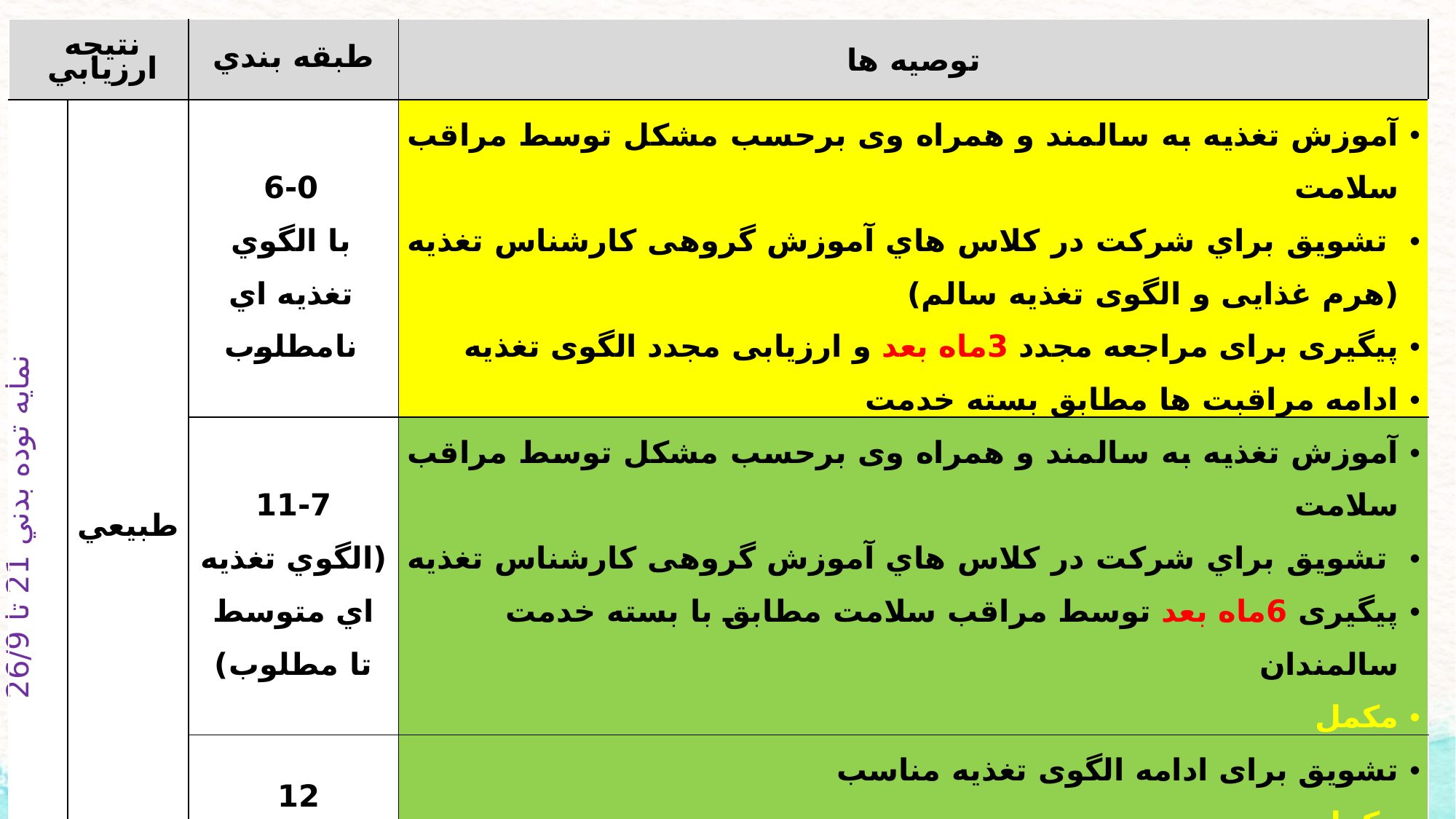

| نتيجه ارزيابي |  | طبقه بندي | توصيه ها |
| --- | --- | --- | --- |
| نمايه توده بدني 21 تا 26/9 | طبیعي | 6-0 با الگوي تغذيه اي نامطلوب | آموزش تغذیه به سالمند و همراه وی برحسب مشکل توسط مراقب سلامت تشويق براي شرکت در کلاس هاي آموزش گروهی کارشناس تغذیه (هرم غذایی و الگوی تغذیه سالم) پیگیری برای مراجعه مجدد 3ماه بعد و ارزیابی مجدد الگوی تغذیه ادامه مراقبت ها مطابق بسته خدمت |
|  |  | 11-7 (الگوي تغذيه اي متوسط تا مطلوب) | آموزش تغذیه به سالمند و همراه وی برحسب مشکل توسط مراقب سلامت تشويق براي شرکت در کلاس هاي آموزش گروهی کارشناس تغذیه پیگیری 6ماه بعد توسط مراقب سلامت مطابق با بسته خدمت سالمندان مکمل |
|  |  | 12 (الگوی تغذیه ای مطلوب) | تشویق برای ادامه الگوی تغذیه مناسب مکمل  اشتباه سامانه سیب : آموزش تغذيه به سالمند و همراه وي بر حسب مشکل توسط مراقب سلامت |